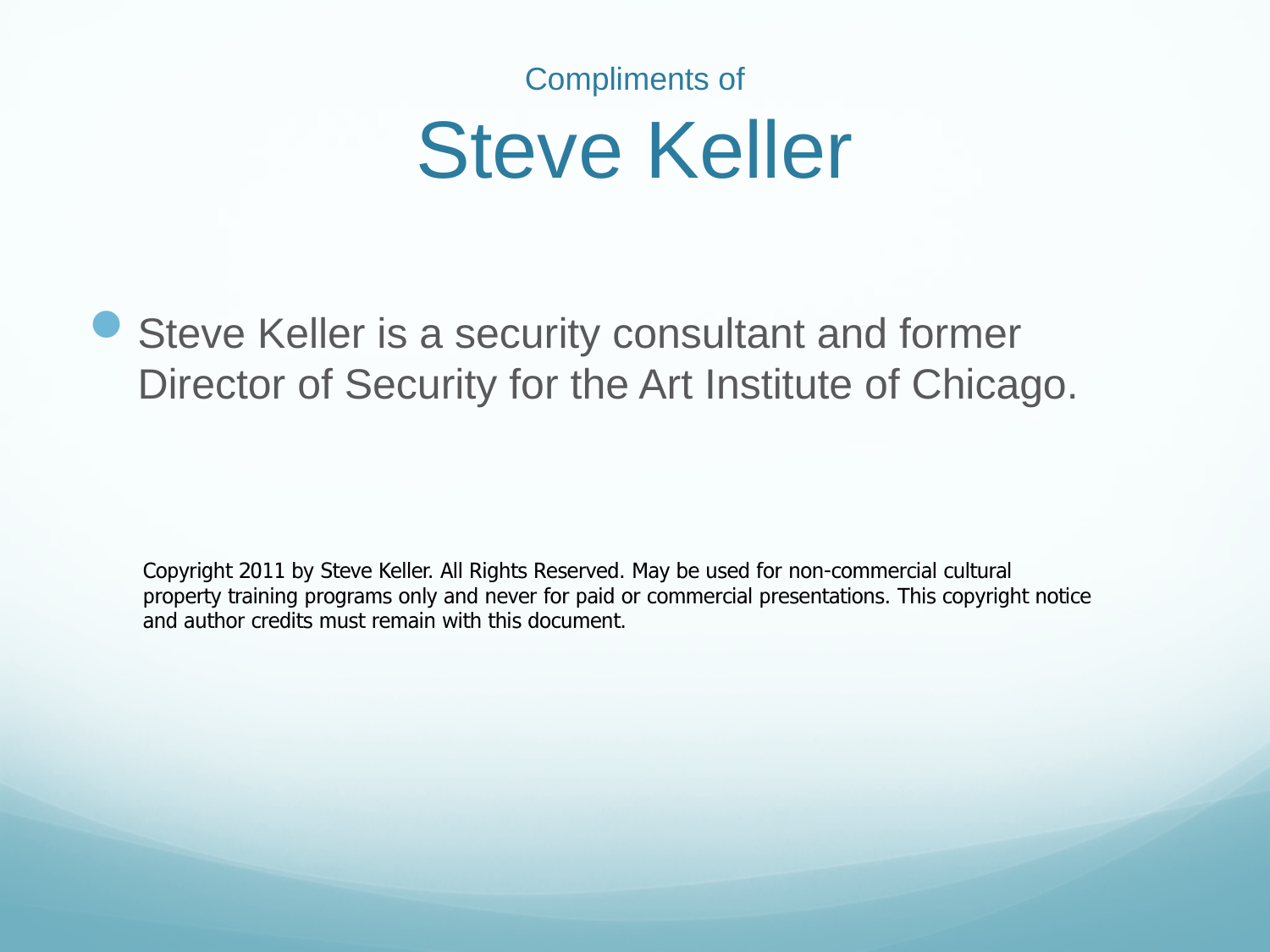

# Compliments of Steve Keller
Steve Keller is a security consultant and former Director of Security for the Art Institute of Chicago.
Copyright 2011 by Steve Keller. All Rights Reserved. May be used for non-commercial cultural property training programs only and never for paid or commercial presentations. This copyright notice and author credits must remain with this document.